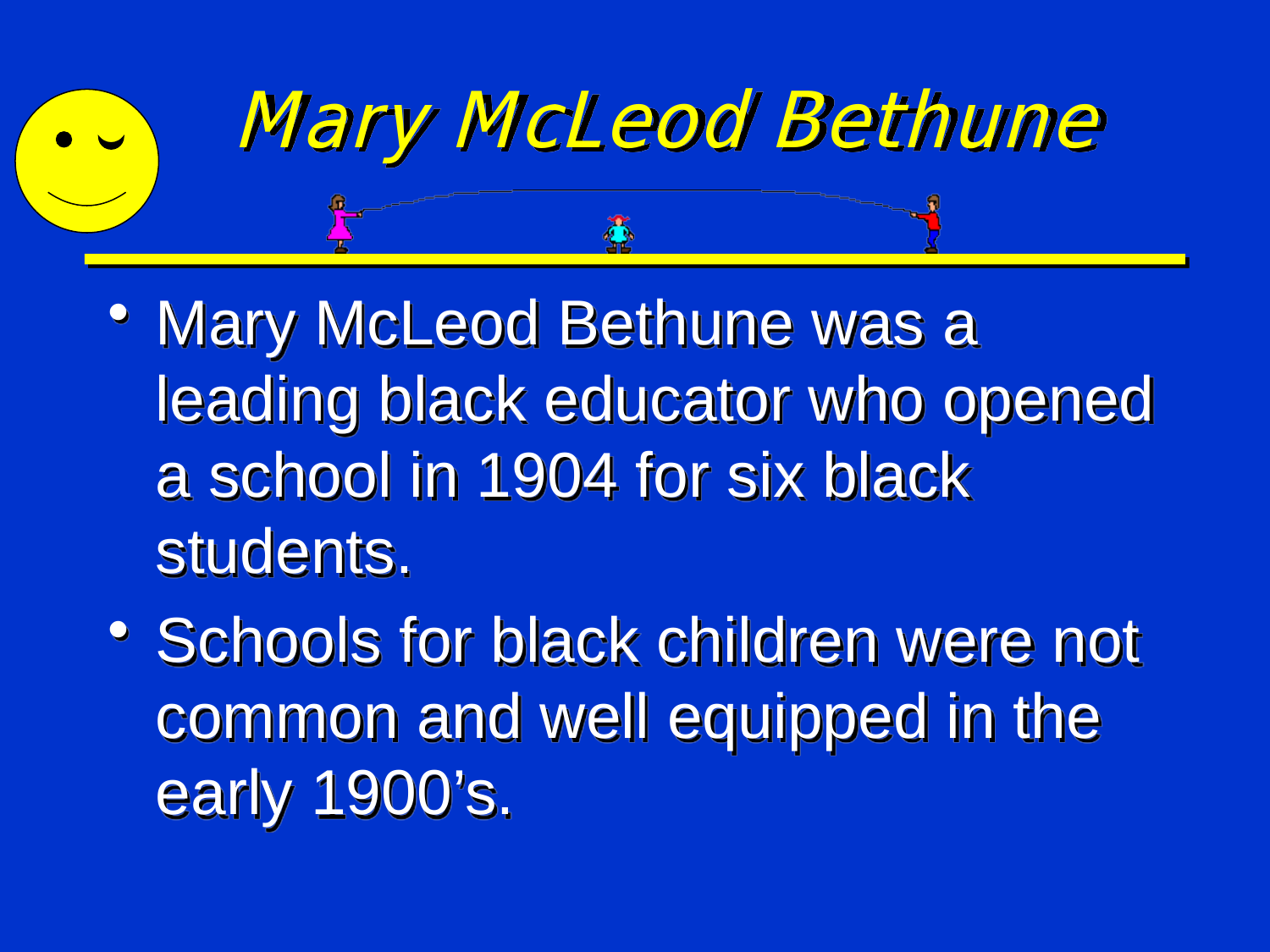

# Mary McLeod Bethune
Mary McLeod Bethune was a leading black educator who opened a school in 1904 for six black students.
Schools for black children were not common and well equipped in the early 1900’s.